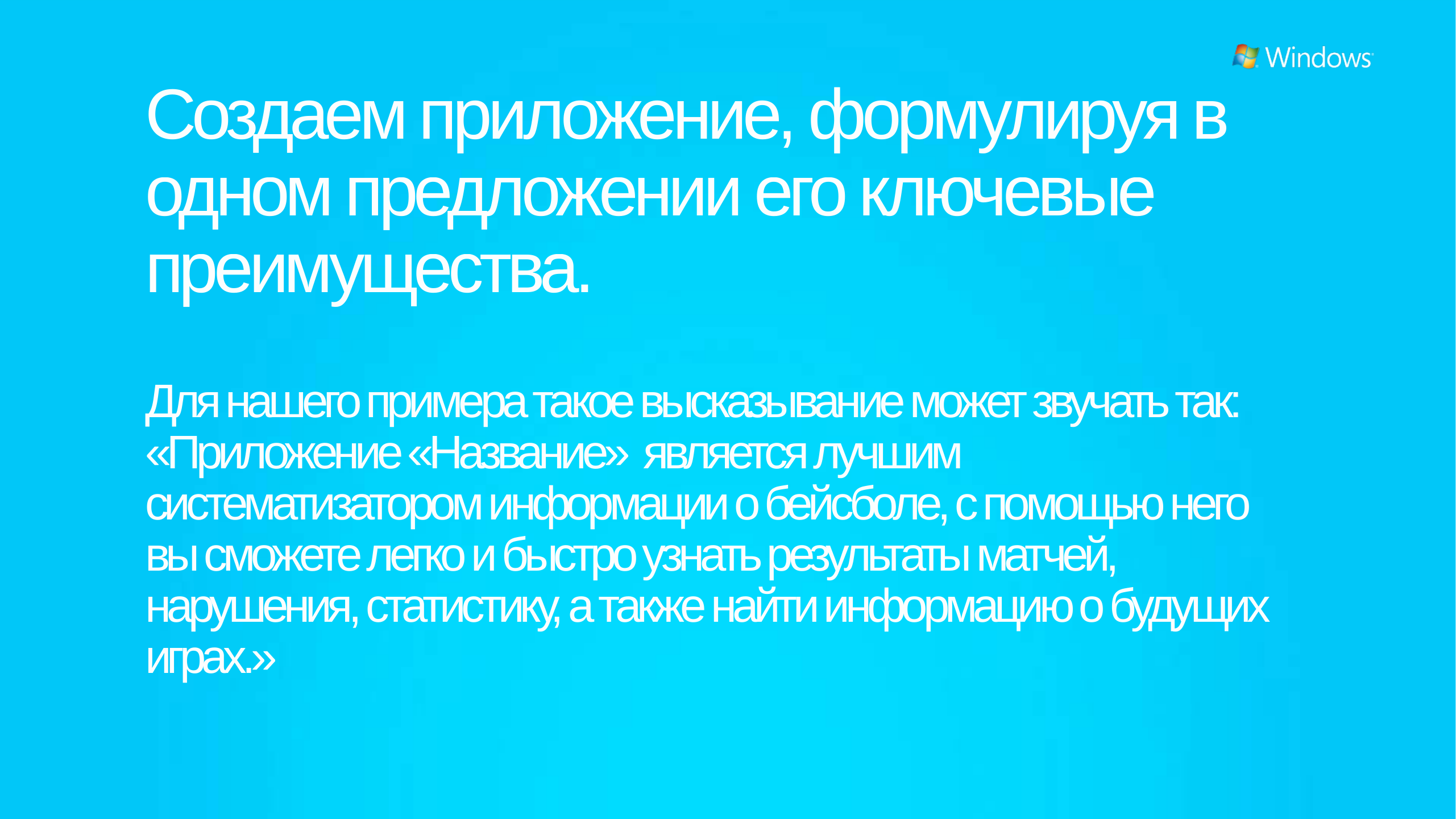

Создаем приложение, формулируя в одном предложении его ключевые преимущества.

Для нашего примера такое высказывание может звучать так: «Приложение «Название»  является лучшим систематизатором информации о бейсболе, с помощью него вы сможете легко и быстро узнать результаты матчей, нарушения, статистику, а также найти информацию о будущих играх.»